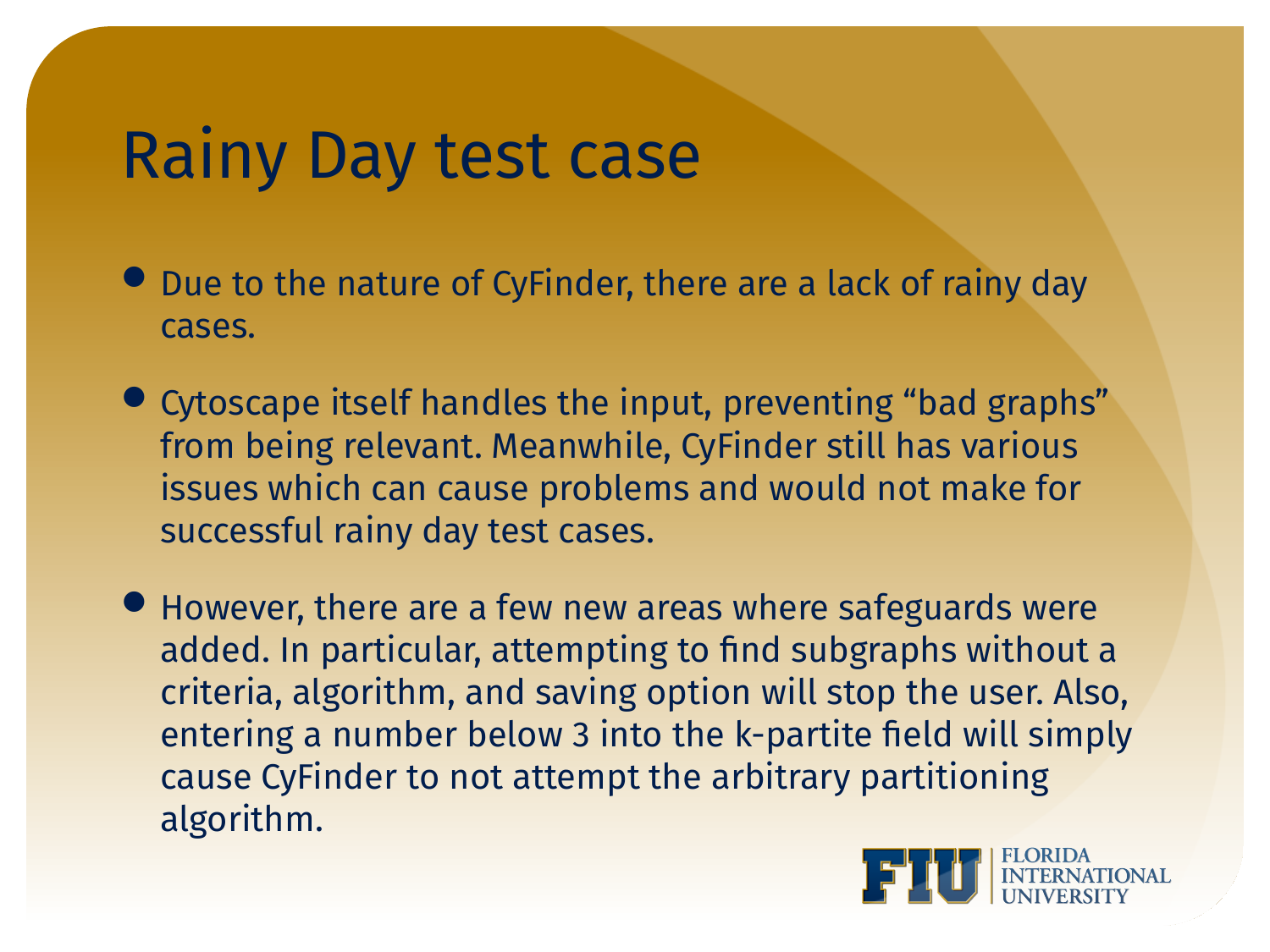

# Rainy Day test case
Due to the nature of CyFinder, there are a lack of rainy day cases.
Cytoscape itself handles the input, preventing “bad graphs” from being relevant. Meanwhile, CyFinder still has various issues which can cause problems and would not make for successful rainy day test cases.
However, there are a few new areas where safeguards were added. In particular, attempting to find subgraphs without a criteria, algorithm, and saving option will stop the user. Also, entering a number below 3 into the k-partite field will simply cause CyFinder to not attempt the arbitrary partitioning algorithm.